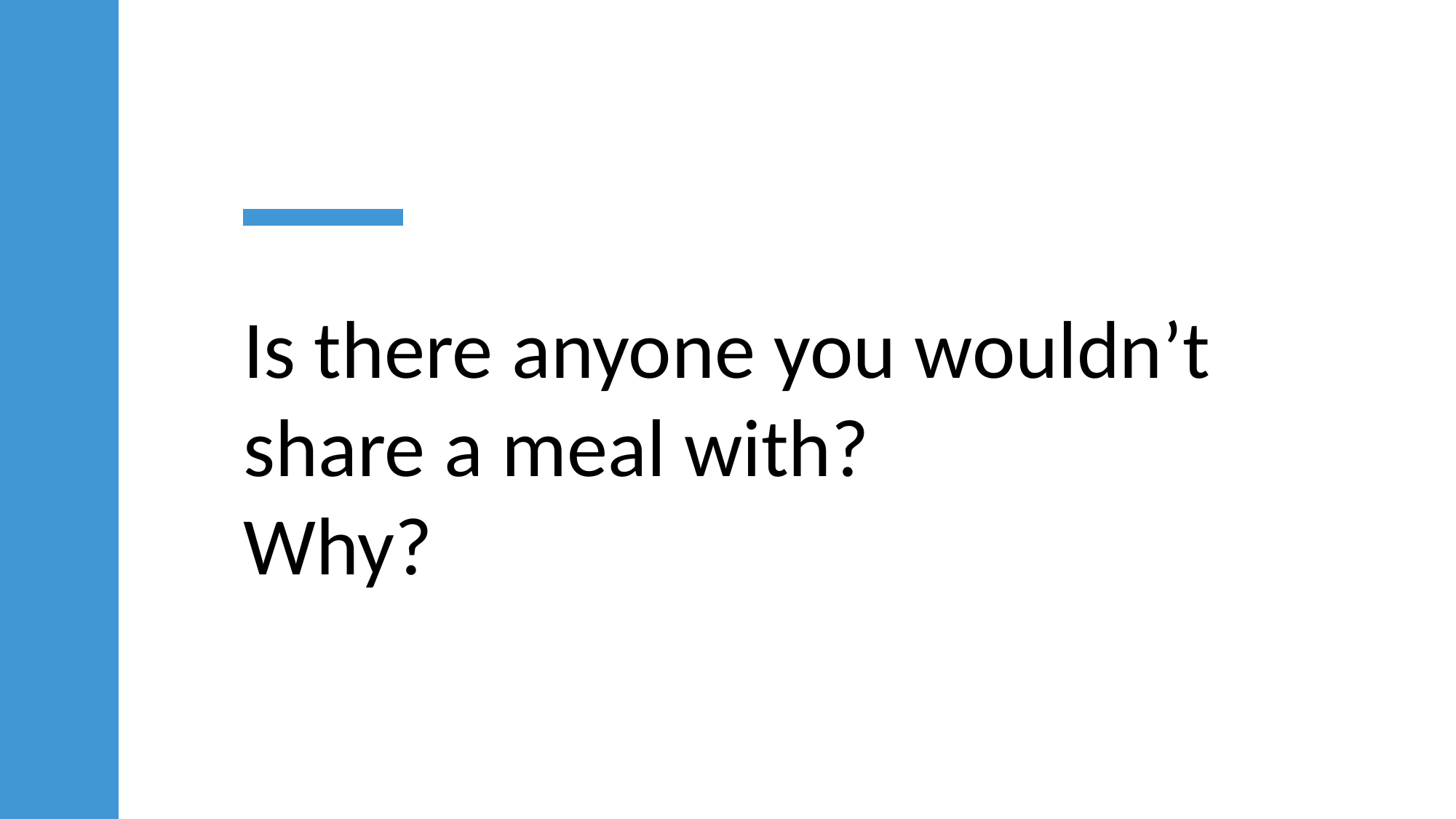

Is there anyone you wouldn’t share a meal with?
Why?